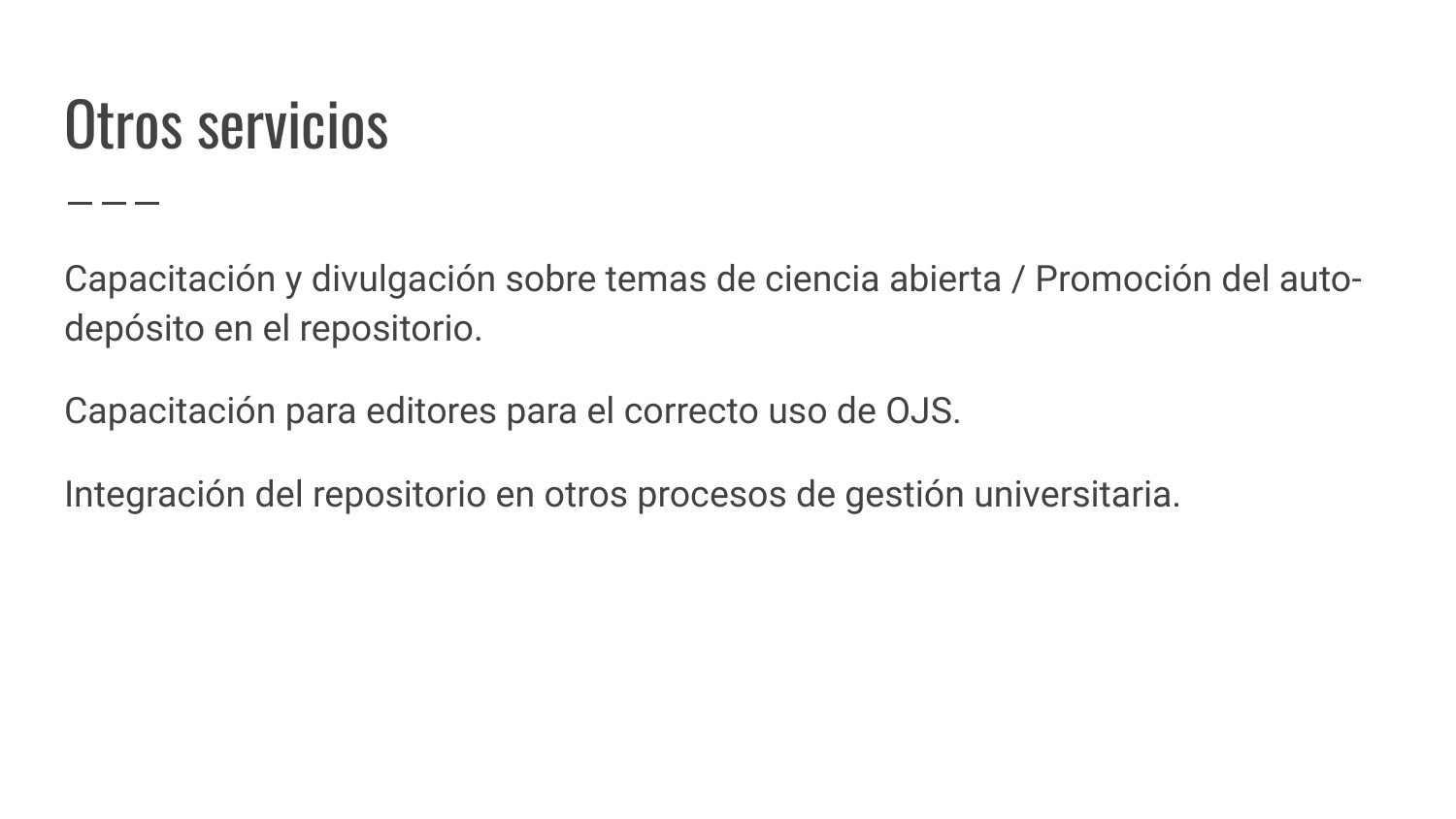

# Otros servicios
Capacitación y divulgación sobre temas de ciencia abierta / Promoción del auto-depósito en el repositorio.
Capacitación para editores para el correcto uso de OJS.
Integración del repositorio en otros procesos de gestión universitaria.